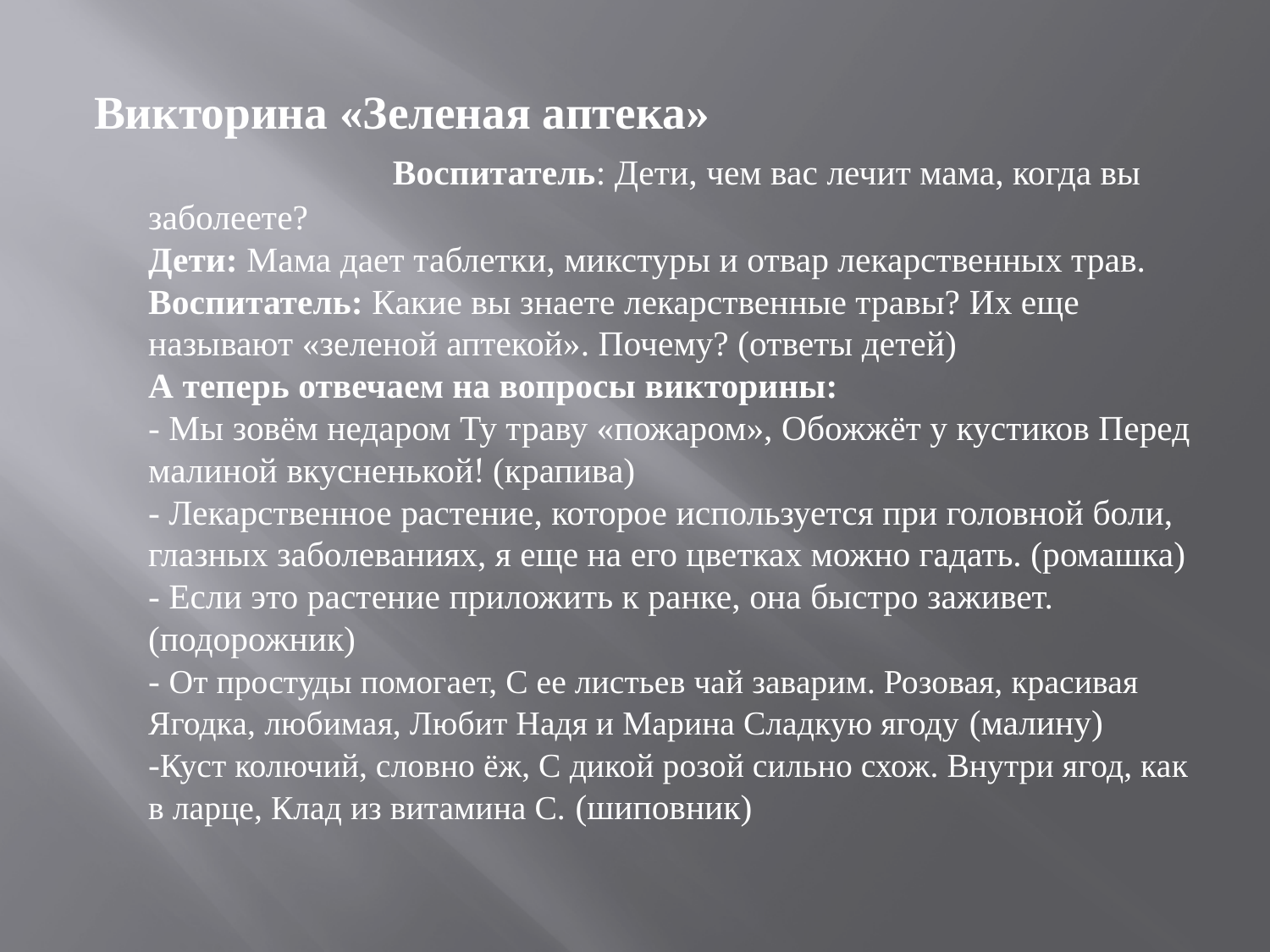

#
Викторина «Зеленая аптека»                                                               Воспитатель: Дети, чем вас лечит мама, когда вы заболеете?
Дети: Мама дает таблетки, микстуры и отвар лекарственных трав.
Воспитатель: Какие вы знаете лекарственные травы? Их еще называют «зеленой аптекой». Почему? (ответы детей)
А теперь отвечаем на вопросы викторины:
- Мы зовём недаром Ту траву «пожаром», Обожжёт у кустиков Перед малиной вкусненькой! (крапива)
- Лекарственное растение, которое используется при головной боли, глазных заболеваниях, я еще на его цветках можно гадать. (ромашка)
- Если это растение приложить к ранке, она быстро заживет. (подорожник)
- От простуды помогает, С ее листьев чай заварим. Розовая, красивая Ягодка, любимая, Любит Надя и Марина Сладкую ягоду (малину)
-Куст колючий, словно ёж, С дикой розой сильно схож. Внутри ягод, как в ларце, Клад из витамина С. (шиповник)